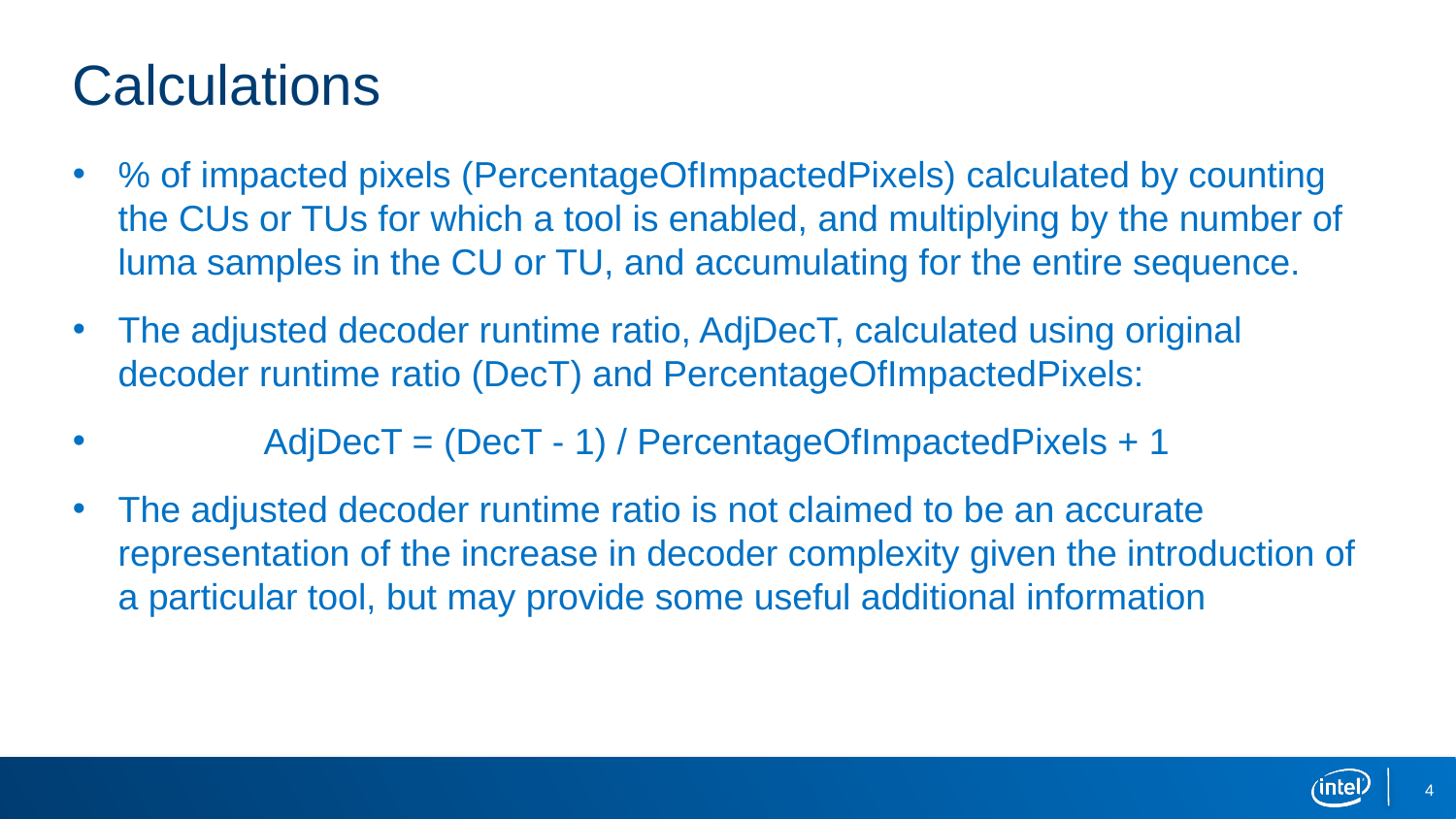

# Calculations
% of impacted pixels (PercentageOfImpactedPixels) calculated by counting the CUs or TUs for which a tool is enabled, and multiplying by the number of luma samples in the CU or TU, and accumulating for the entire sequence.
The adjusted decoder runtime ratio, AdjDecT, calculated using original decoder runtime ratio (DecT) and PercentageOfImpactedPixels:
	AdjDecT = (DecT - 1) / PercentageOfImpactedPixels + 1
The adjusted decoder runtime ratio is not claimed to be an accurate representation of the increase in decoder complexity given the introduction of a particular tool, but may provide some useful additional information
4